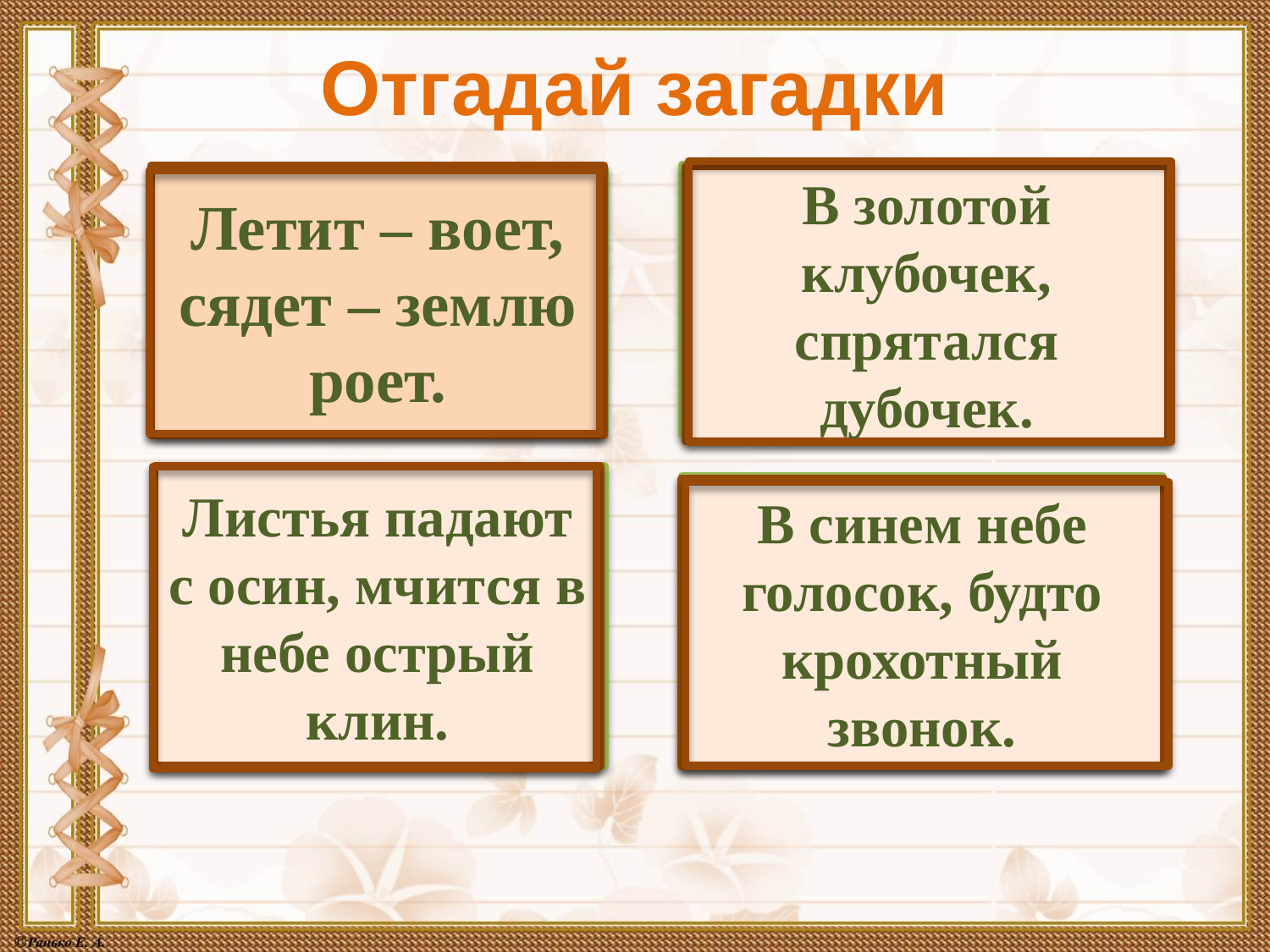

Отгадай загадки

жёлудь
Летит – воет, сядет – землю роет.
В золотой клубочек, спрятался дубочек.
жук

Листья падают с осин, мчится в небе острый клин.
журавли

жаворонок
В синем небе голосок, будто крохотный звонок.